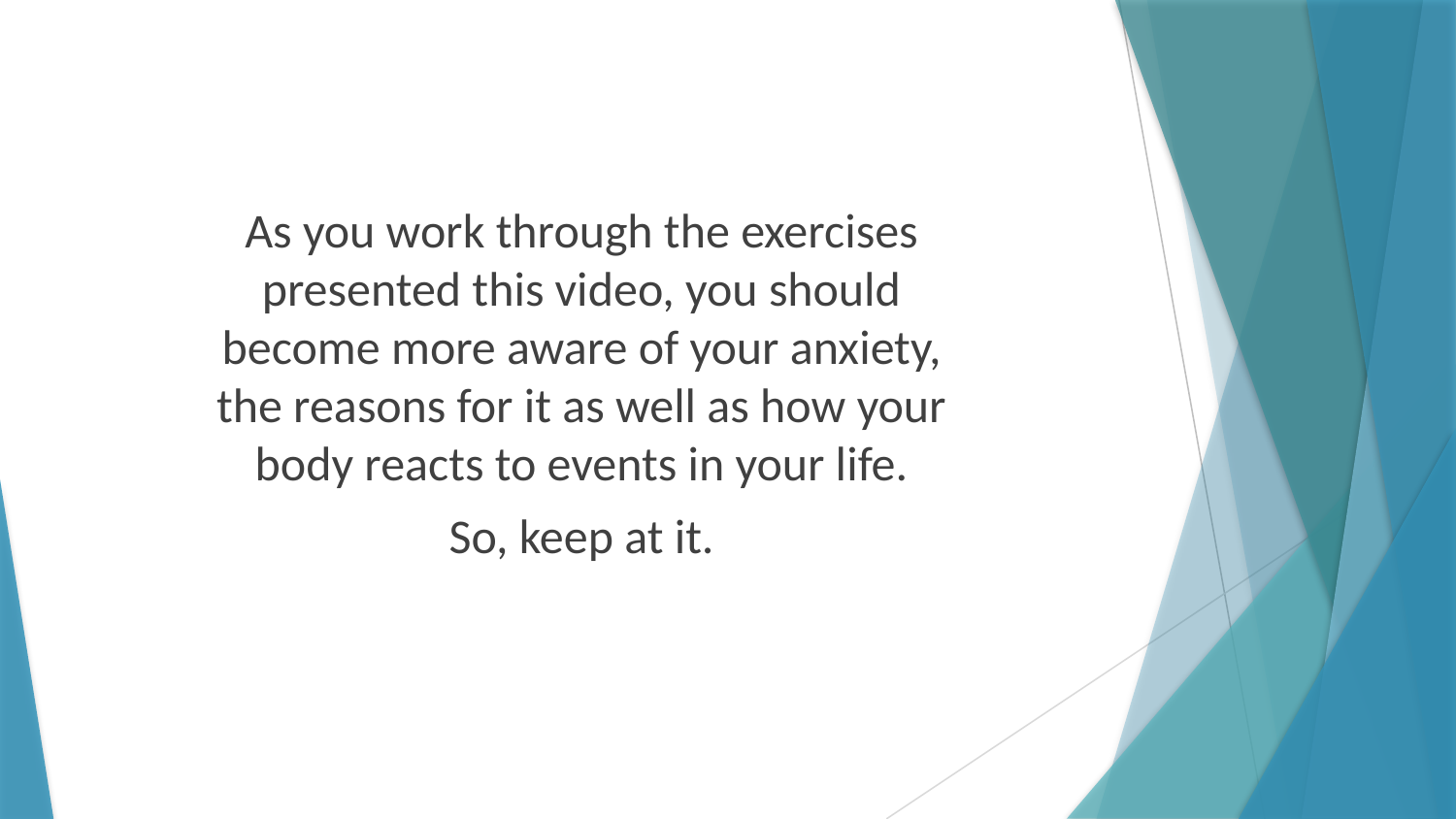

As you work through the exercises presented this video, you should become more aware of your anxiety, the reasons for it as well as how your body reacts to events in your life.
So, keep at it.